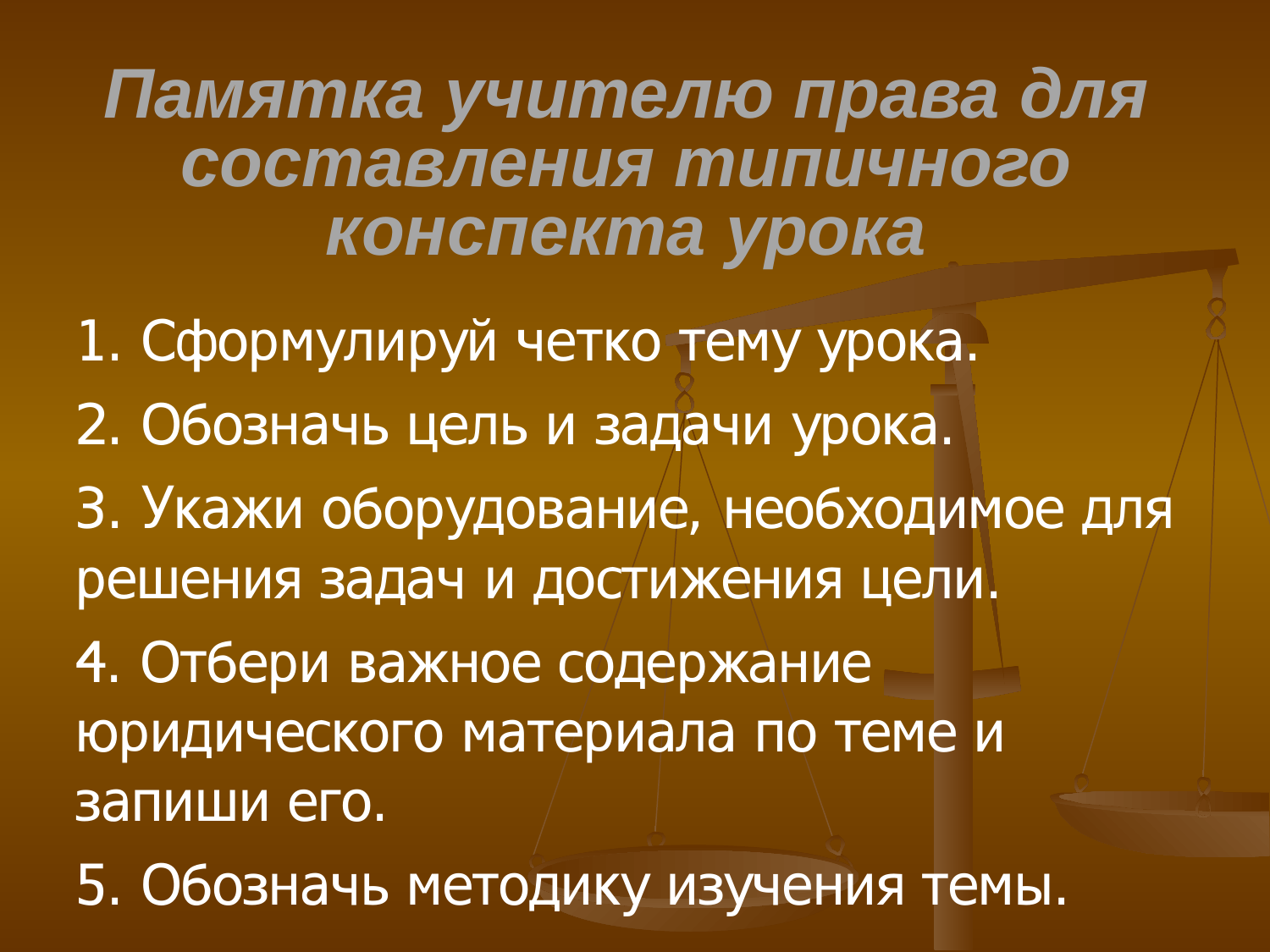

# Памятка учителю права для составления типичного конспекта урока
1. Сформулируй четко тему урока.
2. Обозначь цель и задачи урока.
3. Укажи оборудование, необходимое для решения задач и достижения цели.
4. Отбери важное содержание юридического материала по теме и запиши его.
5. Обозначь методику изучения темы.